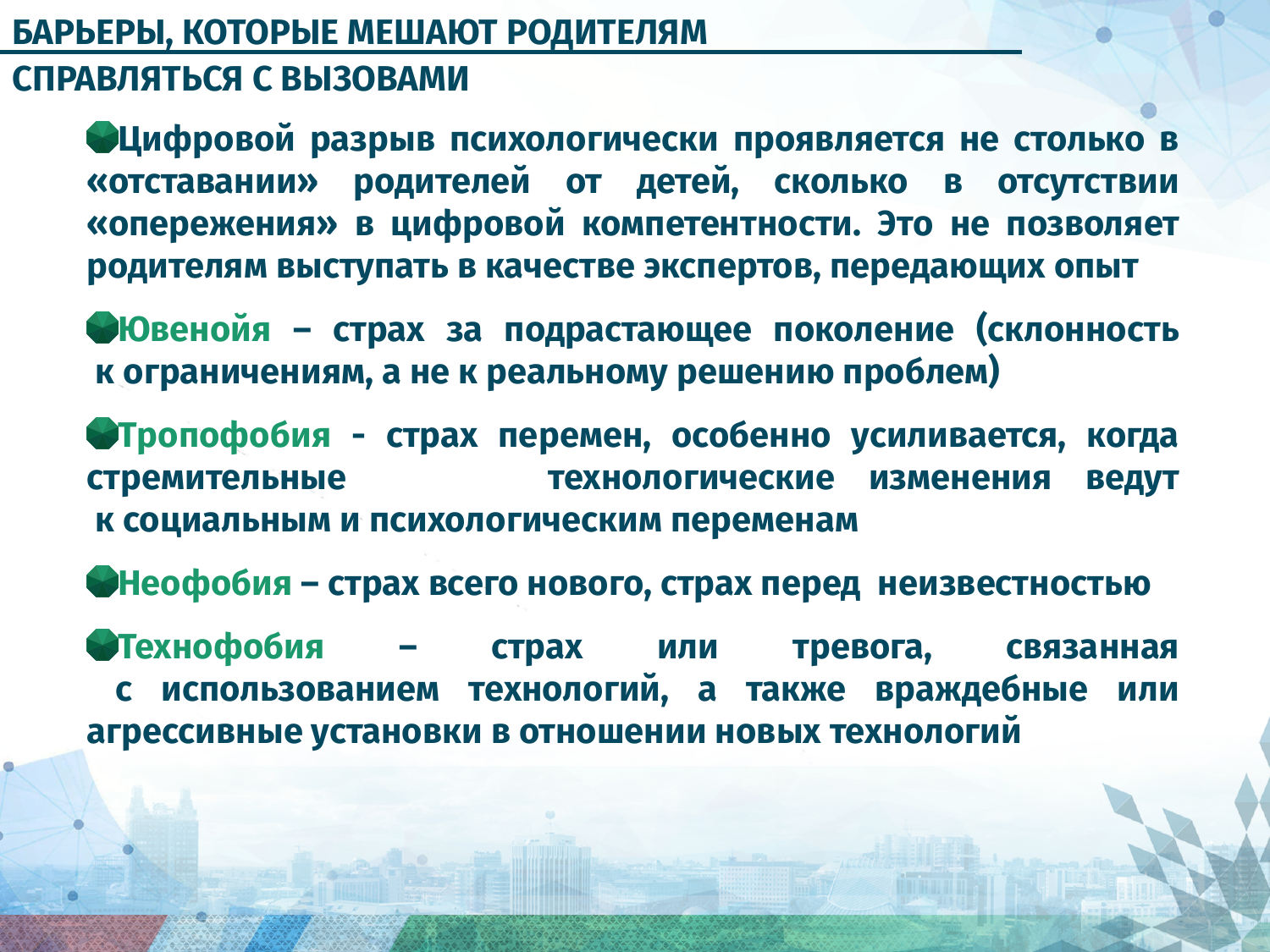

БАРЬЕРЫ, КОТОРЫЕ МЕШАЮТ РОДИТЕЛЯМ
СПРАВЛЯТЬСЯ С ВЫЗОВАМИ
Цифровой разрыв психологически проявляется не столько в «отставании» родителей от детей, сколько в отсутствии «опережения» в цифровой компетентности. Это не позволяет родителям выступать в качестве экспертов, передающих опыт
Ювенойя – страх за подрастающее поколение (склонность
 к ограничениям, а не к реальному решению проблем)
Тропофобия - страх перемен, особенно усиливается, когда стремительные      технологические изменения ведут
 к социальным и психологическим переменам
Неофобия – страх всего нового, страх перед  неизвестностью
Технофобия – страх или тревога, связанная
 с использованием технологий, а также враждебные или агрессивные установки в отношении новых технологий